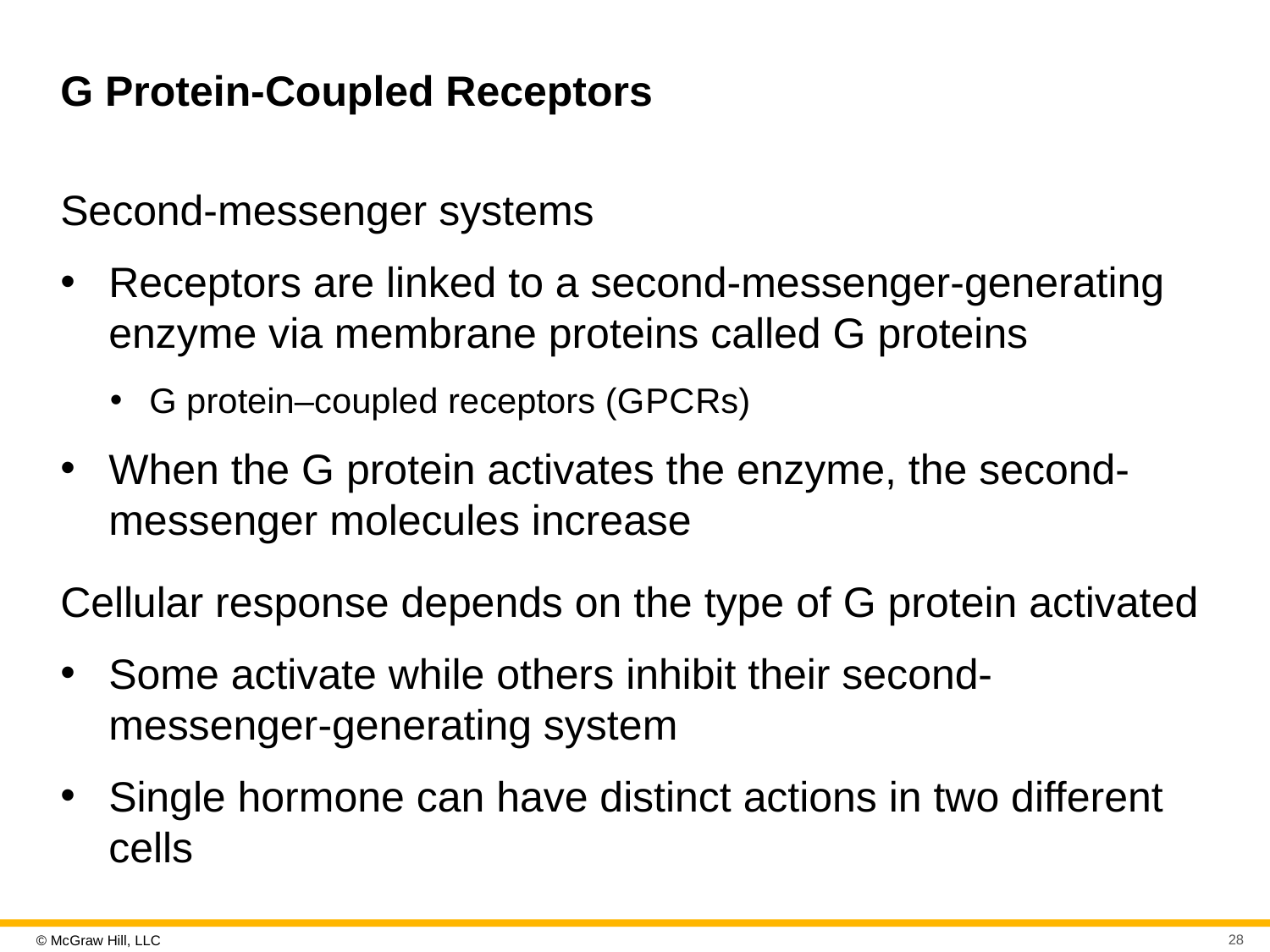

# G Protein-Coupled Receptors
Second-messenger systems
Receptors are linked to a second-messenger-generating enzyme via membrane proteins called G proteins
G protein–coupled receptors (G P C Rs)
When the G protein activates the enzyme, the second-messenger molecules increase
Cellular response depends on the type of G protein activated
Some activate while others inhibit their second-messenger-generating system
Single hormone can have distinct actions in two different cells
28